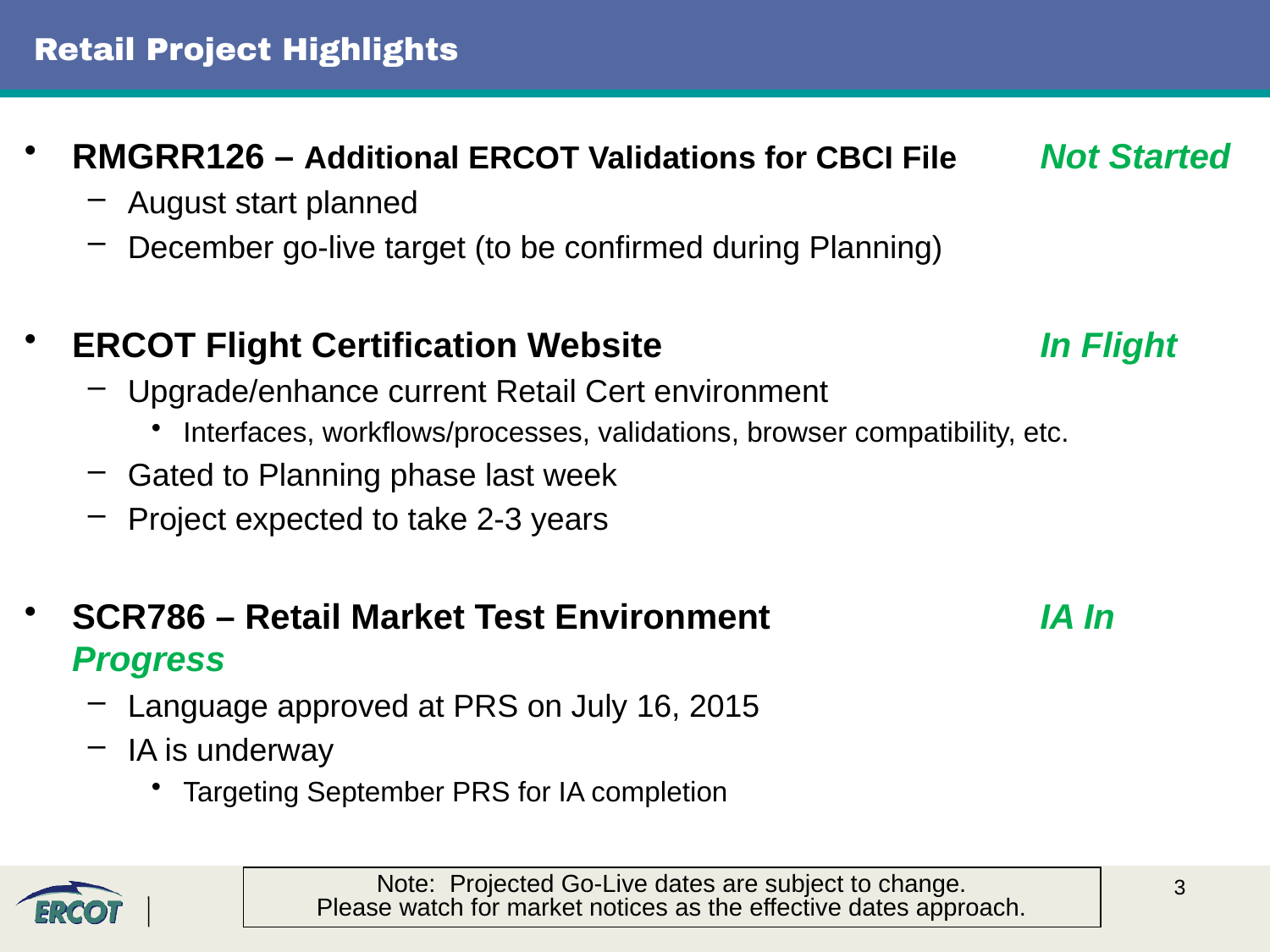

# Retail Project Highlights
RMGRR126 – Additional ERCOT Validations for CBCI File	Not Started
August start planned
December go-live target (to be confirmed during Planning)

ERCOT Flight Certification Website	In Flight
Upgrade/enhance current Retail Cert environment
Interfaces, workflows/processes, validations, browser compatibility, etc.
Gated to Planning phase last week
Project expected to take 2-3 years

SCR786 – Retail Market Test Environment	IA In Progress
Language approved at PRS on July 16, 2015
IA is underway
Targeting September PRS for IA completion
Note:  Projected Go-Live dates are subject to change.
Please watch for market notices as the effective dates approach.